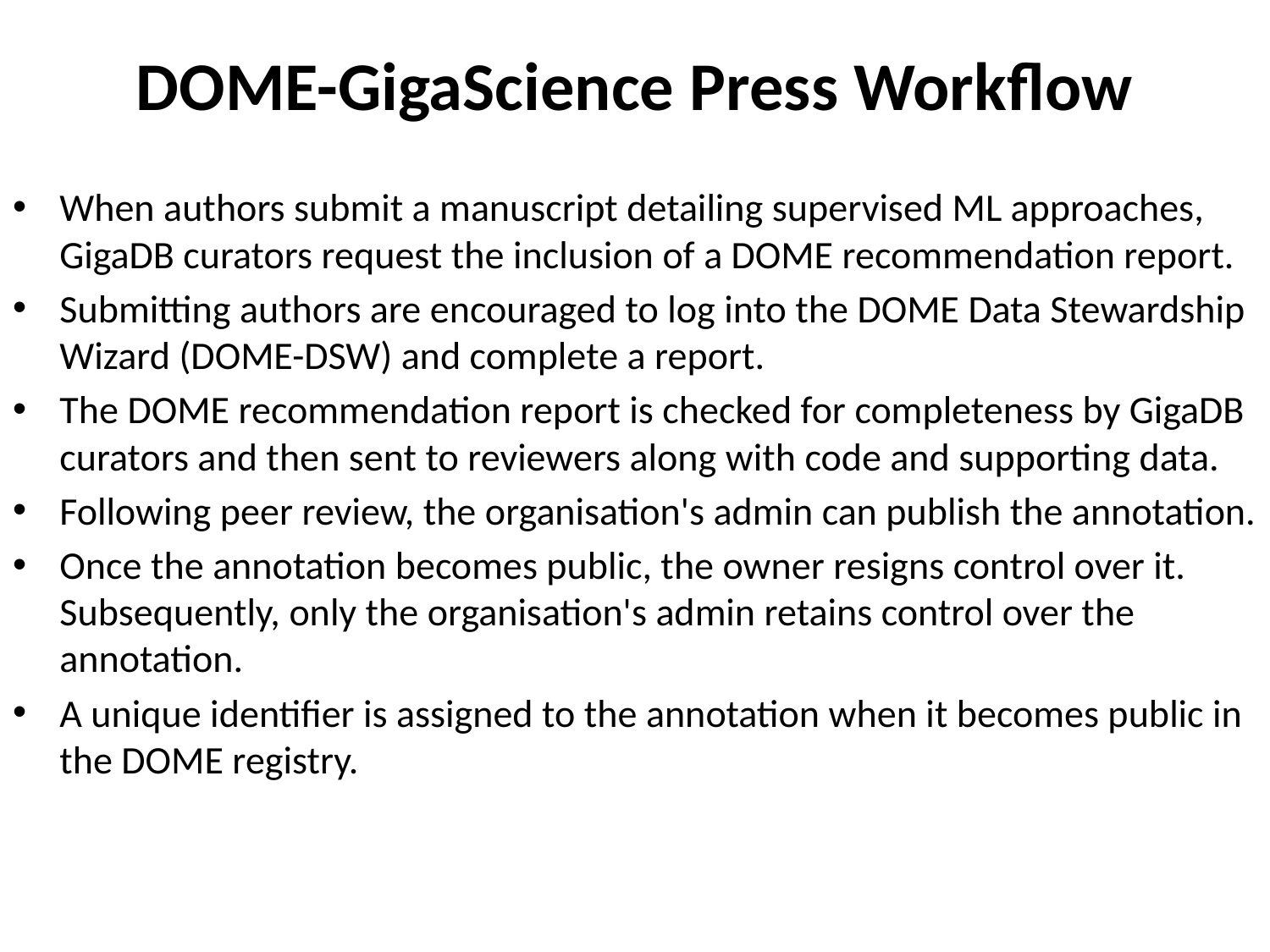

# DOME-GigaScience Press Workflow
When authors submit a manuscript detailing supervised ML approaches, GigaDB curators request the inclusion of a DOME recommendation report.
Submitting authors are encouraged to log into the DOME Data Stewardship Wizard (DOME-DSW) and complete a report.
The DOME recommendation report is checked for completeness by GigaDB curators and then sent to reviewers along with code and supporting data.
Following peer review, the organisation's admin can publish the annotation.
Once the annotation becomes public, the owner resigns control over it. Subsequently, only the organisation's admin retains control over the annotation.
A unique identifier is assigned to the annotation when it becomes public in the DOME registry.